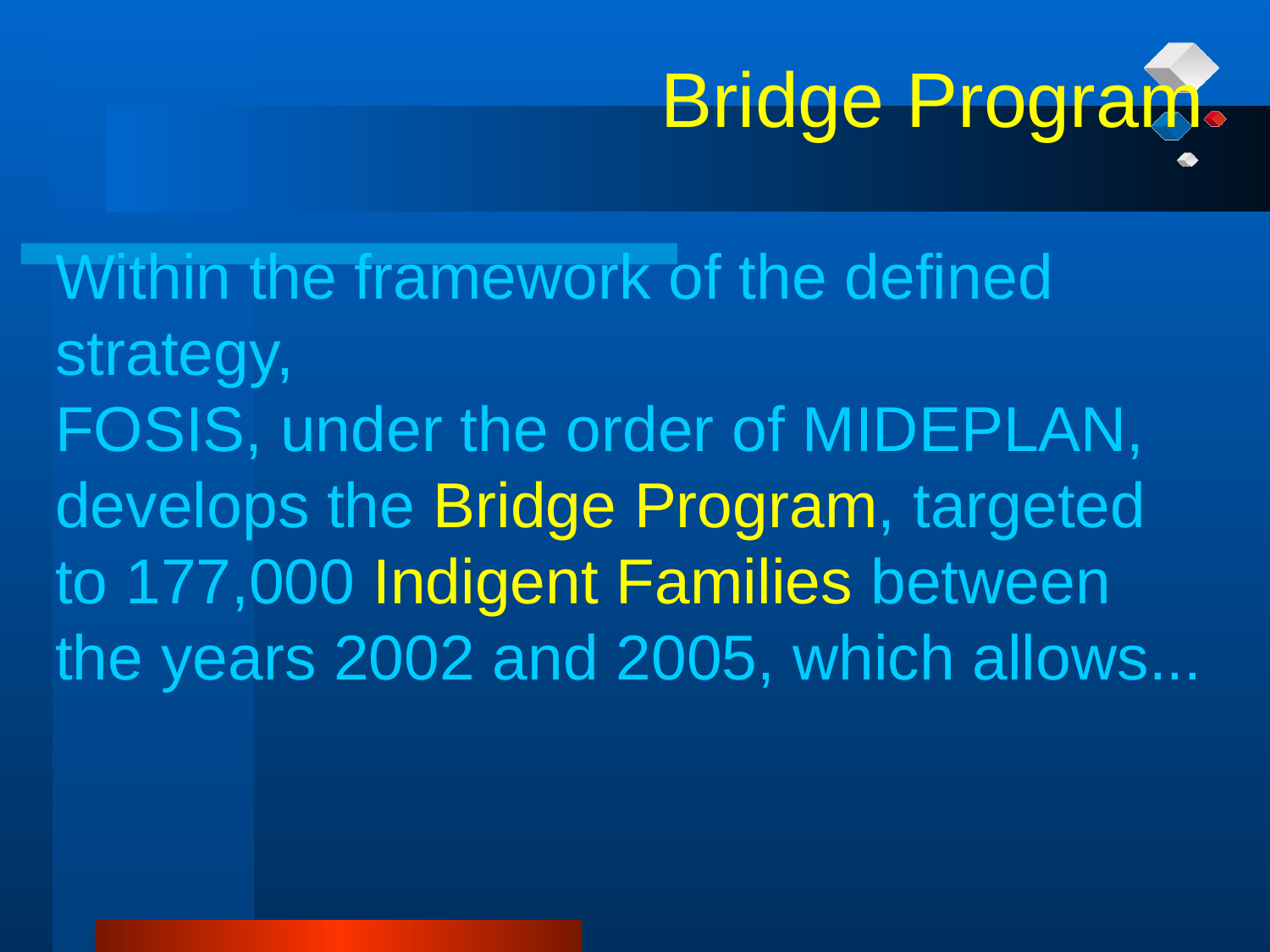

Bridge Program

Within the framework of the defined strategy,
FOSIS, under the order of MIDEPLAN, develops the Bridge Program, targeted to 177,000 Indigent Families between the years 2002 and 2005, which allows...